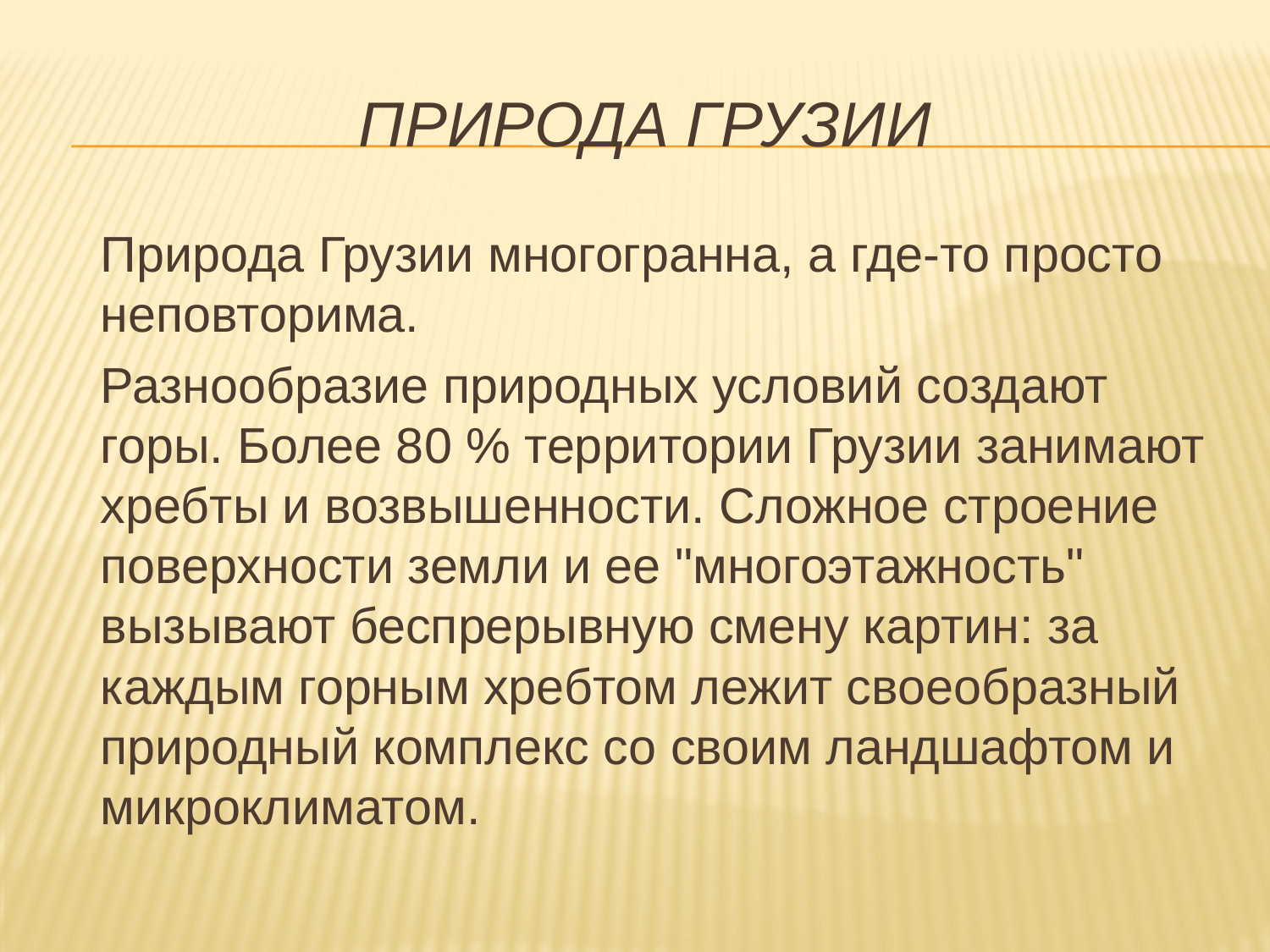

# Природа грузии
	Природа Грузии многогранна, а где-то просто неповторима.
	Разнообразие природных условий создают горы. Более 80 % территории Грузии занимают хребты и возвышенности. Сложное строение поверхности земли и ее "многоэтажность" вызывают беспрерывную смену картин: за каждым горным хребтом лежит своеобразный природный комплекс со своим ландшафтом и микроклиматом.